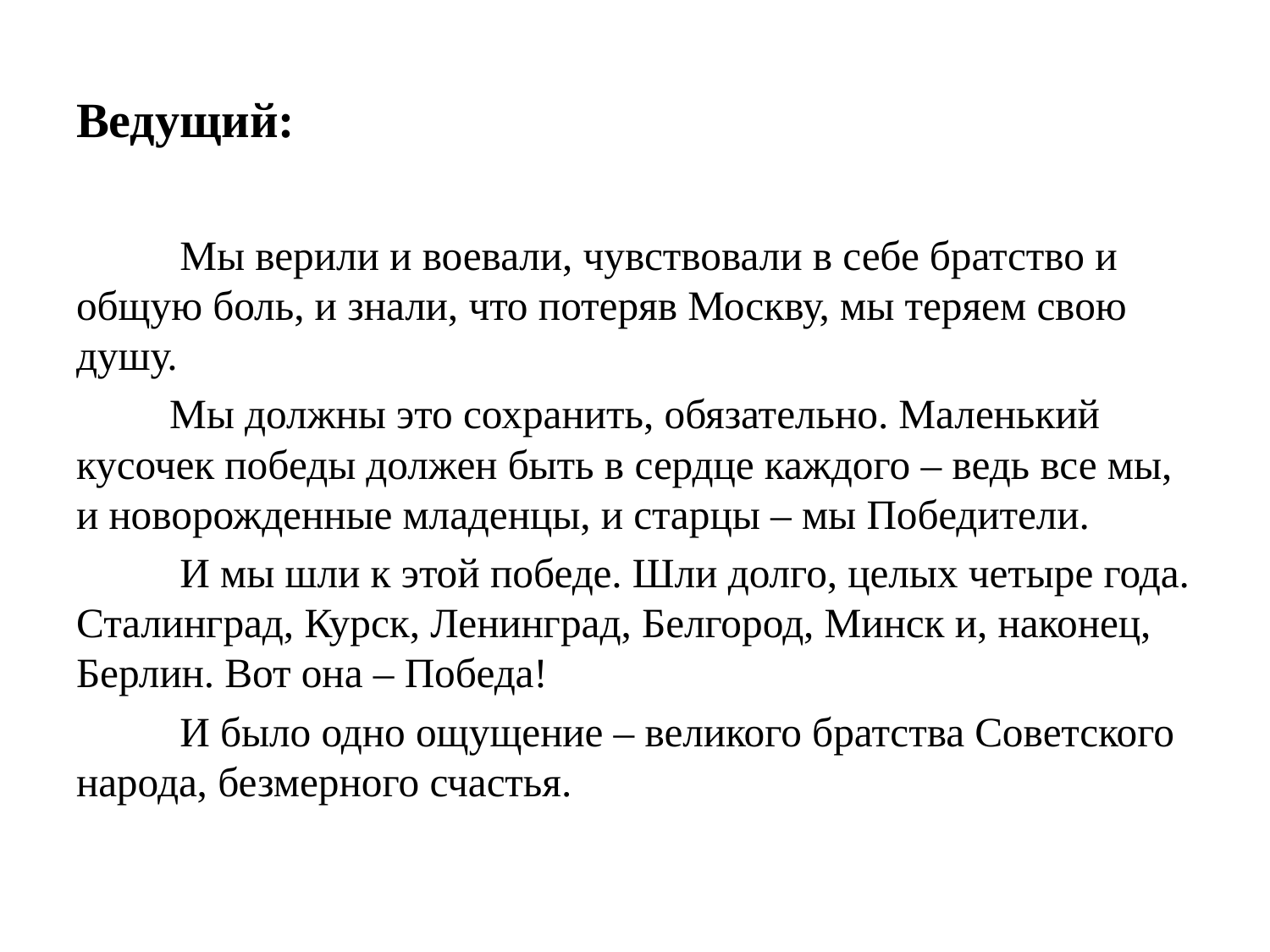

# Ведущий:
          Мы верили и воевали, чувствовали в себе братство и общую боль, и знали, что потеряв Москву, мы теряем свою душу.
         Мы должны это сохранить, обязательно. Маленький кусочек победы должен быть в сердце каждого – ведь все мы, и новорожденные младенцы, и старцы – мы Победители.
          И мы шли к этой победе. Шли долго, целых четыре года. Сталинград, Курск, Ленинград, Белгород, Минск и, наконец, Берлин. Вот она – Победа!
          И было одно ощущение – великого братства Советского народа, безмерного счастья.